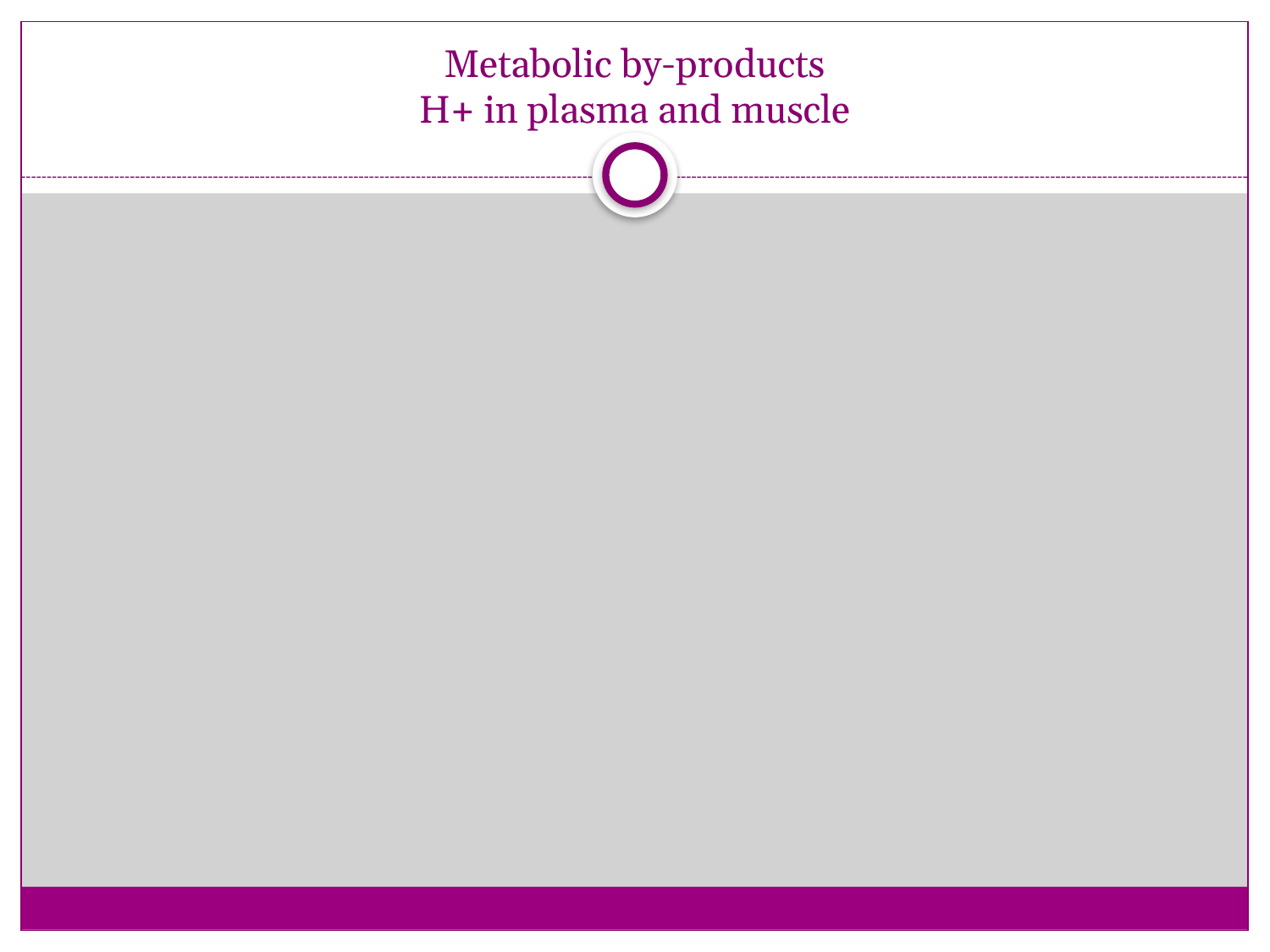

# Metabolic by-products H+ in plasma and muscle